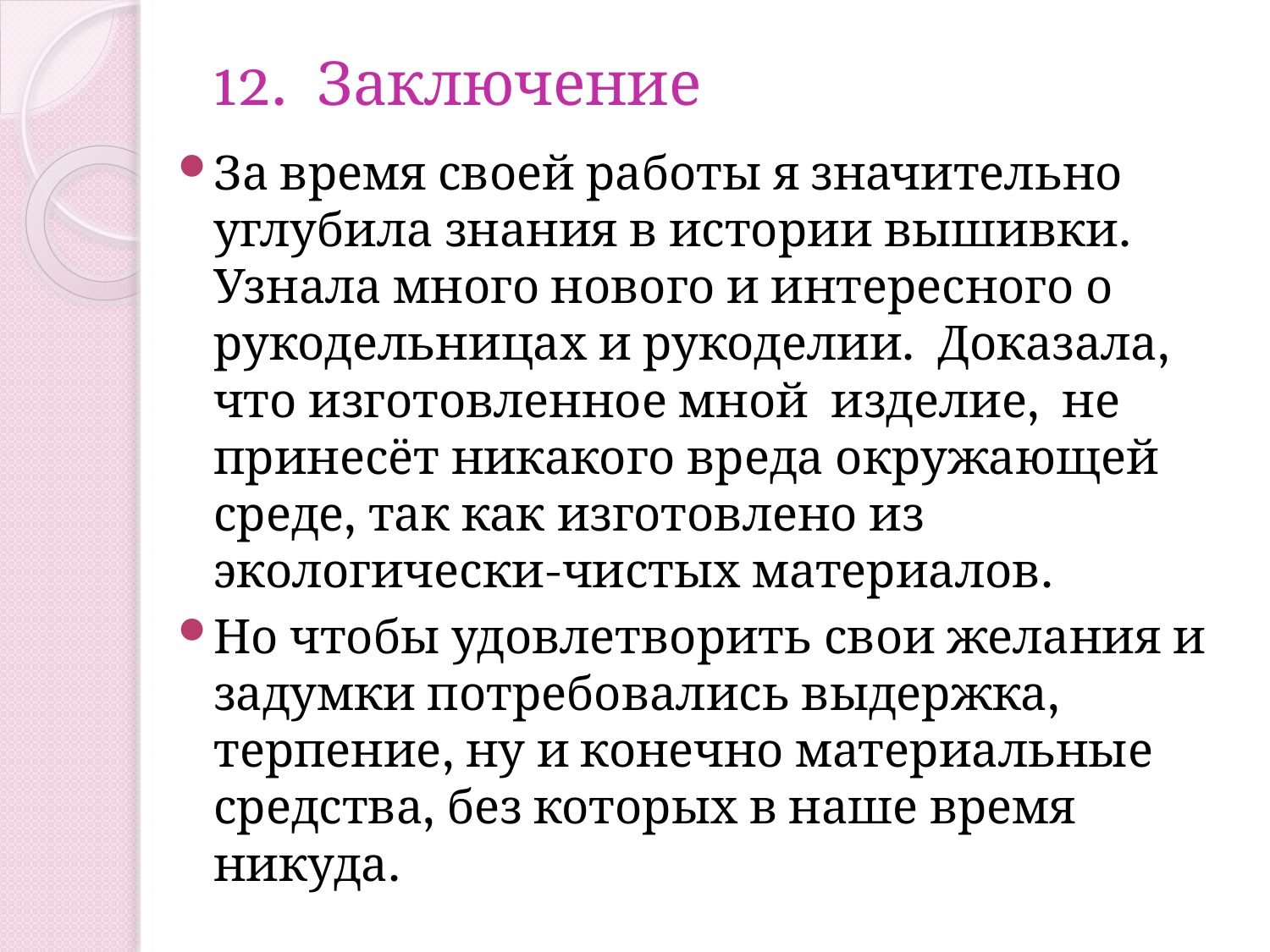

# 12.  Заключение
За время своей работы я значительно углубила знания в истории вышивки. Узнала много нового и интересного о рукодельницах и рукоделии.  Доказала, что изготовленное мной  изделие,  не принесёт никакого вреда окружающей среде, так как изготовлено из экологически-чистых материалов.
Но чтобы удовлетворить свои желания и задумки потребовались выдержка, терпение, ну и конечно материальные средства, без которых в наше время никуда.